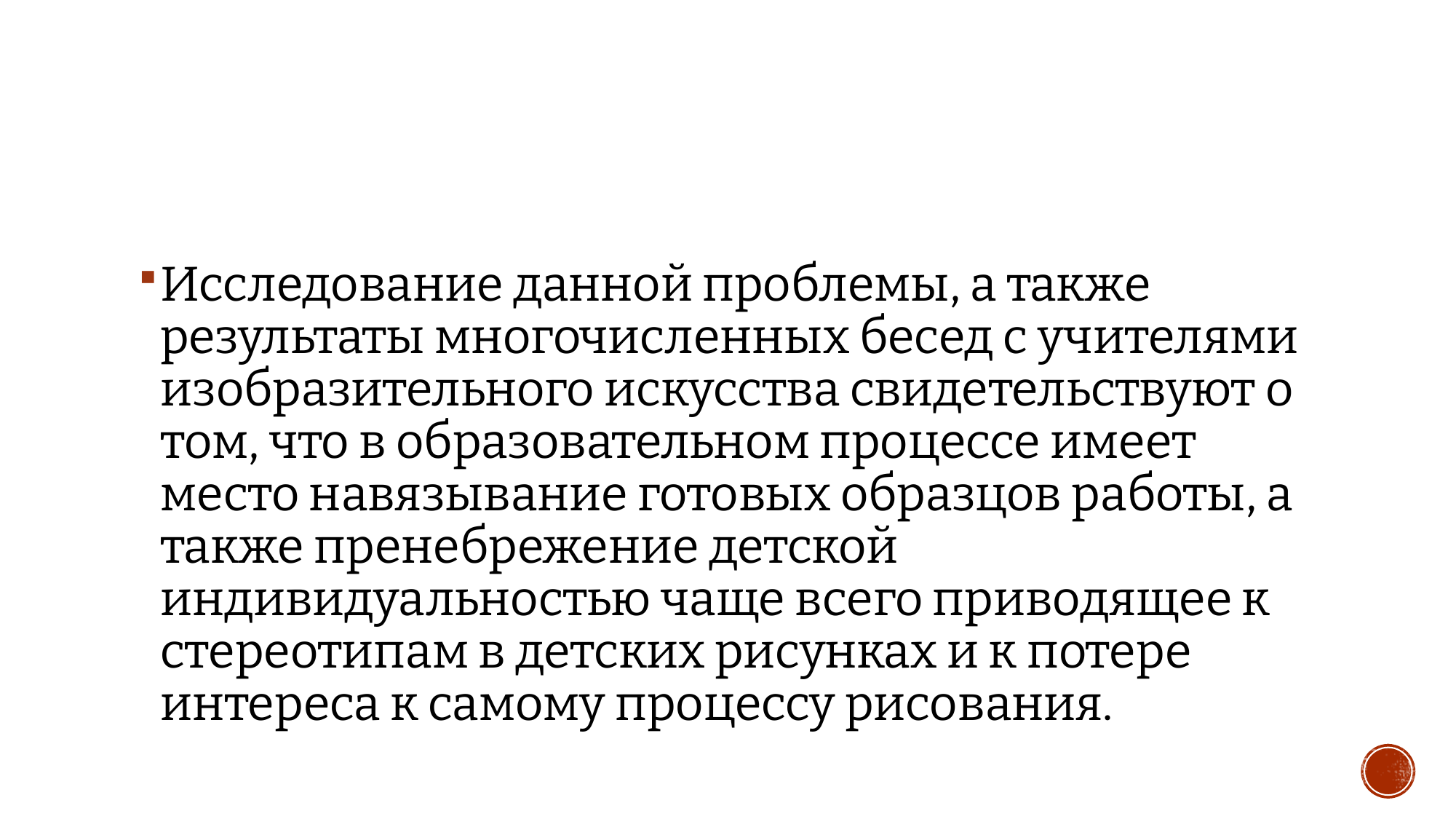

#
Исследование данной проблемы, а также результаты многочисленных бесед с учителями изобразительного искусства свидетельствуют о том, что в образовательном процессе имеет место навязывание готовых образцов работы, а также пренебрежение детской индивидуальностью чаще всего приводящее к стереотипам в детских рисунках и к потере интереса к самому процессу рисования.